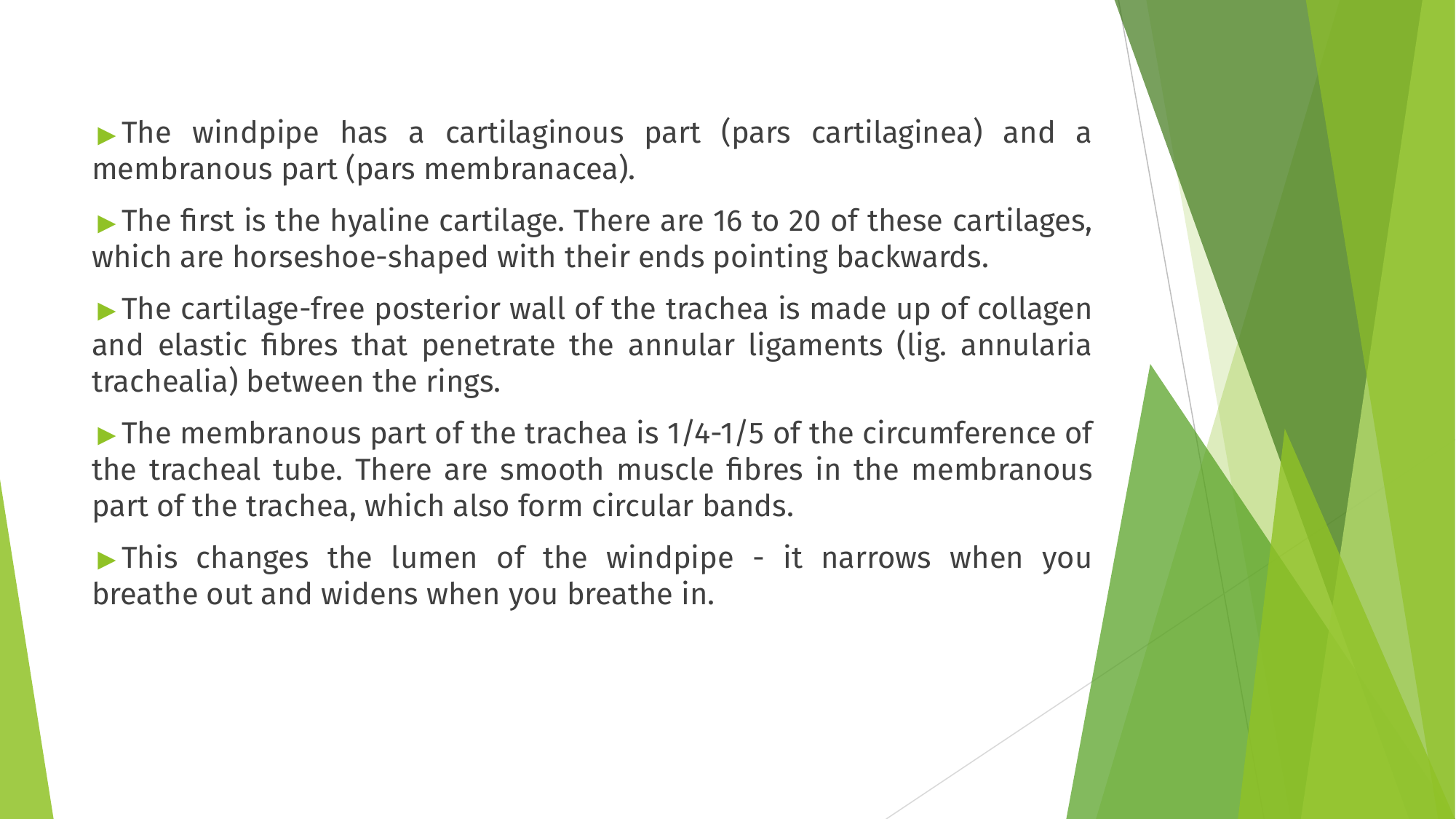

The windpipe has a cartilaginous part (pars cartilaginea) and a membranous part (pars membranacea).
The first is the hyaline cartilage. There are 16 to 20 of these cartilages, which are horseshoe-shaped with their ends pointing backwards.
The cartilage-free posterior wall of the trachea is made up of collagen and elastic fibres that penetrate the annular ligaments (lig. annularia trachealia) between the rings.
The membranous part of the trachea is 1/4-1/5 of the circumference of the tracheal tube. There are smooth muscle fibres in the membranous part of the trachea, which also form circular bands.
This changes the lumen of the windpipe - it narrows when you breathe out and widens when you breathe in.